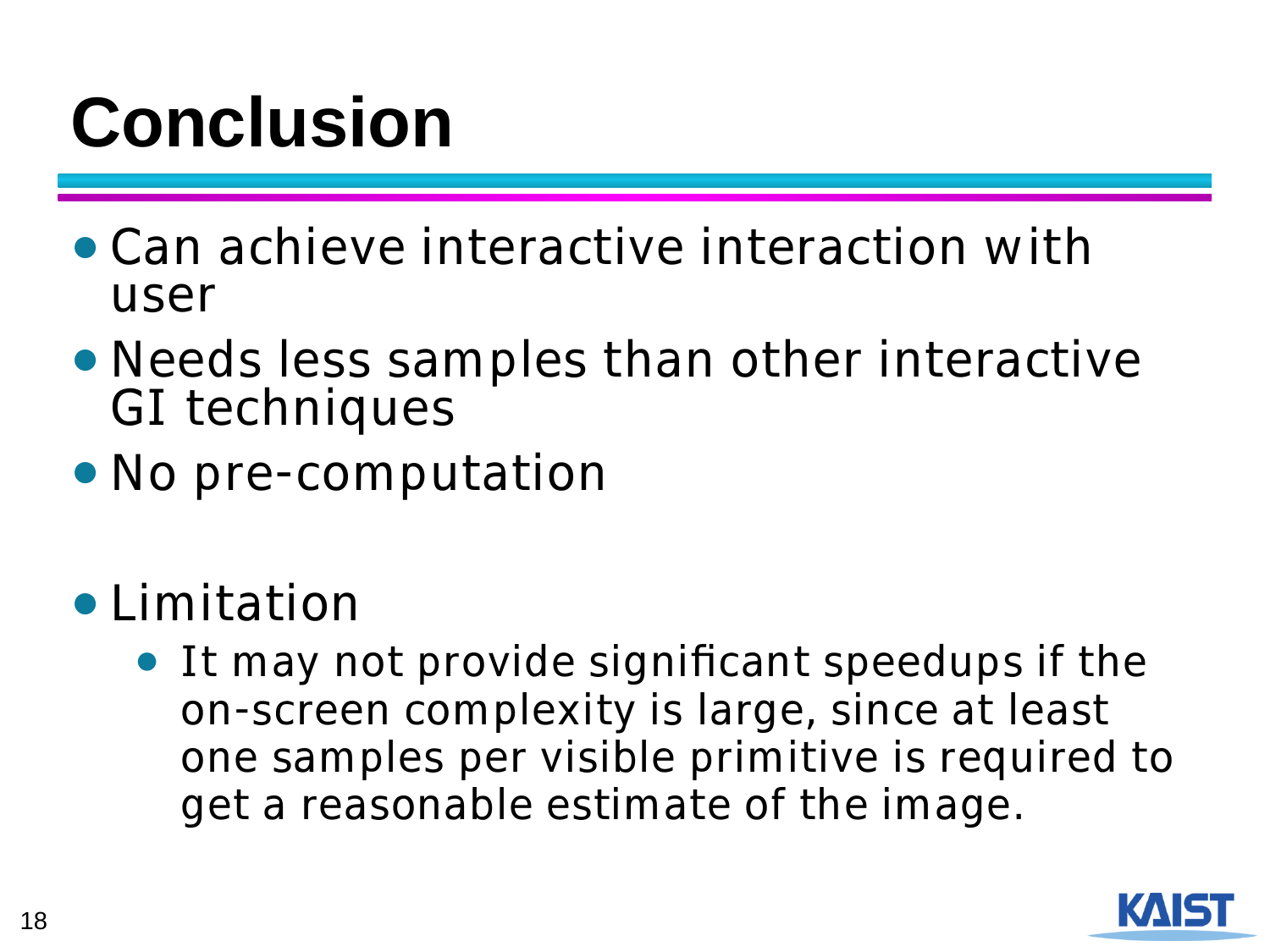

# Conclusion
Can achieve interactive interaction with user
Needs less samples than other interactive GI techniques
No pre-computation

Limitation
It may not provide significant speedups if the on-screen complexity is large, since at least one samples per visible primitive is required to get a reasonable estimate of the image.